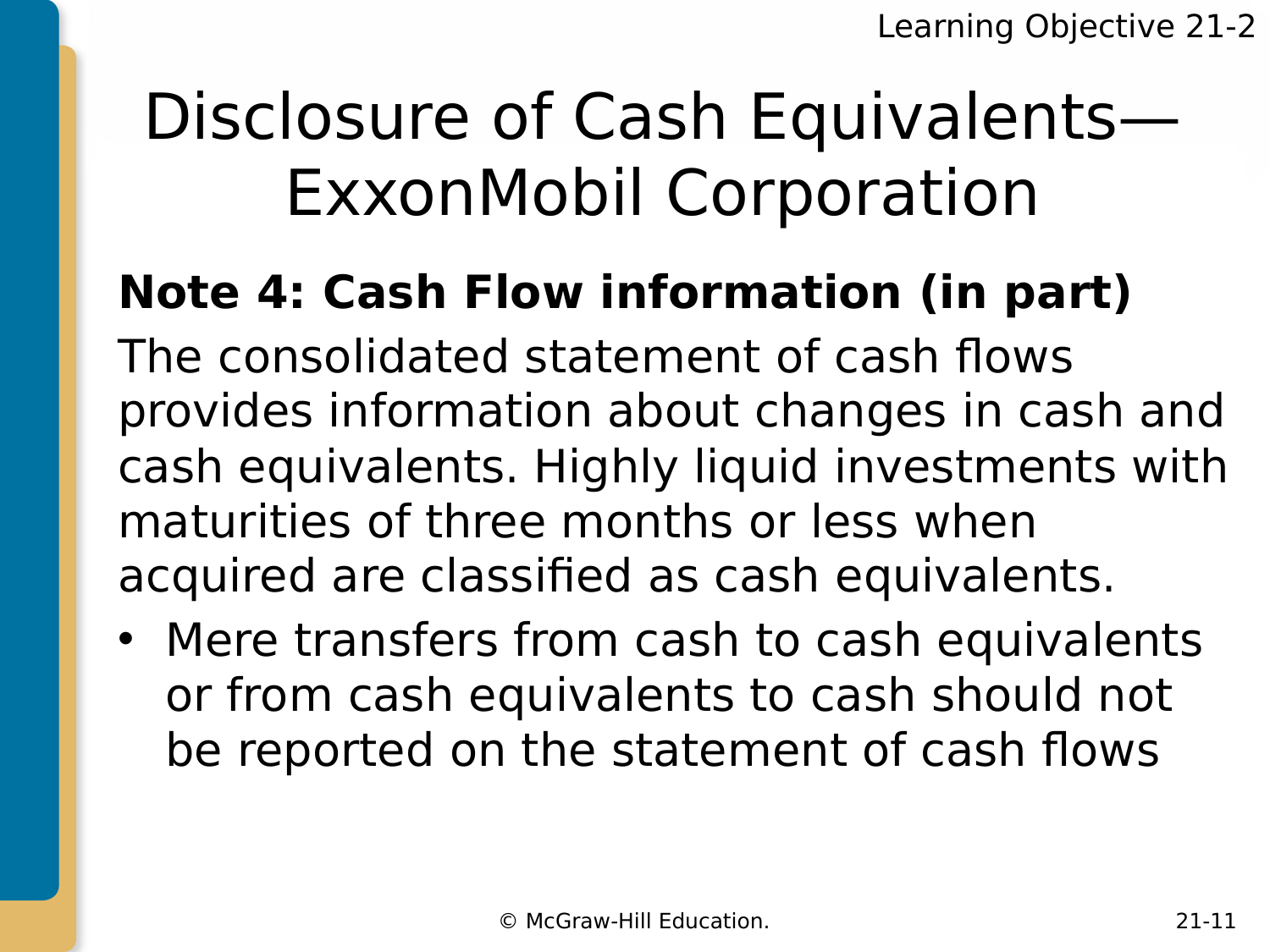

Learning Objective 21-2
# Disclosure of Cash Equivalents—ExxonMobil Corporation
Note 4: Cash Flow information (in part)
The consolidated statement of cash flows provides information about changes in cash and cash equivalents. Highly liquid investments with maturities of three months or less when acquired are classified as cash equivalents.
Mere transfers from cash to cash equivalents or from cash equivalents to cash should not be reported on the statement of cash flows